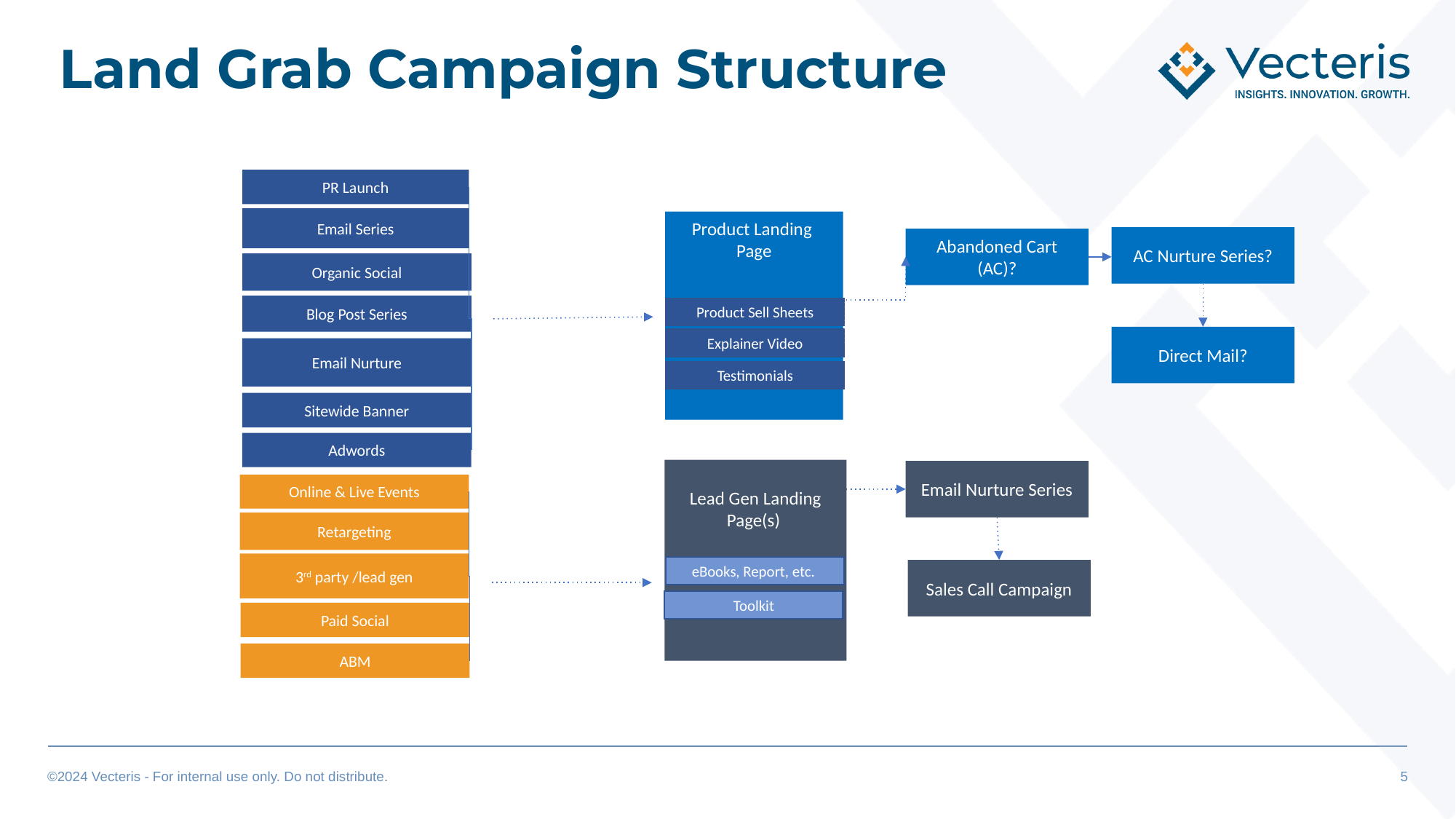

# Land Grab Campaign Structure
PR Launch
Email Series
Product Landing  Page
AC Nurture Series?
Abandoned Cart (AC)?
Organic Social
Blog Post Series
Product Sell Sheets
Direct Mail?
Explainer Video
Email Nurture
Testimonials
Sitewide Banner
Adwords

Lead Gen Landing Page(s)
Email Nurture Series
Online & Live Events
Retargeting
3rd party /lead gen
eBooks, Report, etc.
Sales Call Campaign
Toolkit
Paid Social
ABM